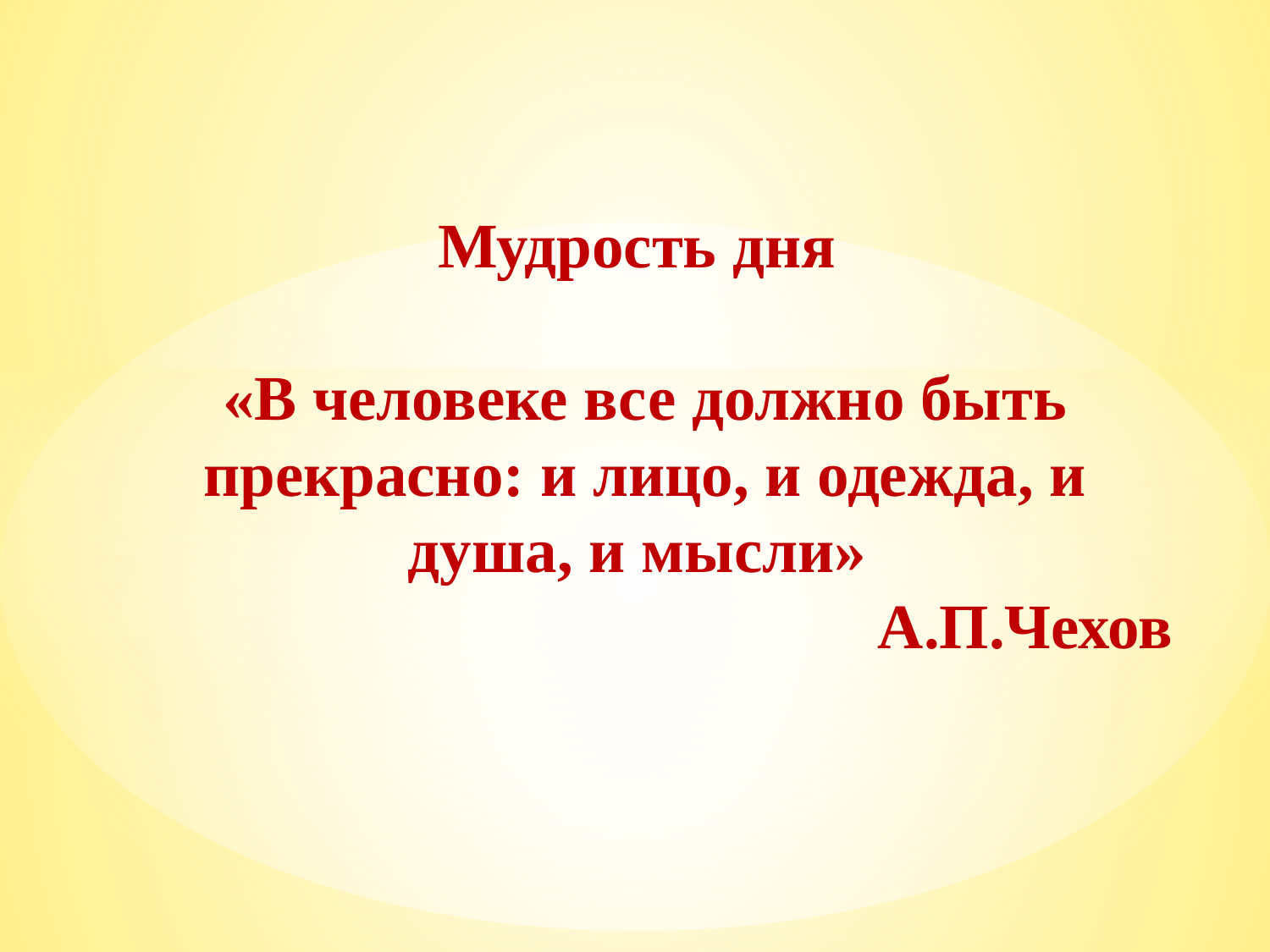

Мудрость дня

«В человеке все должно быть прекрасно: и лицо, и одежда, и душа, и мысли»
А.П.Чехов